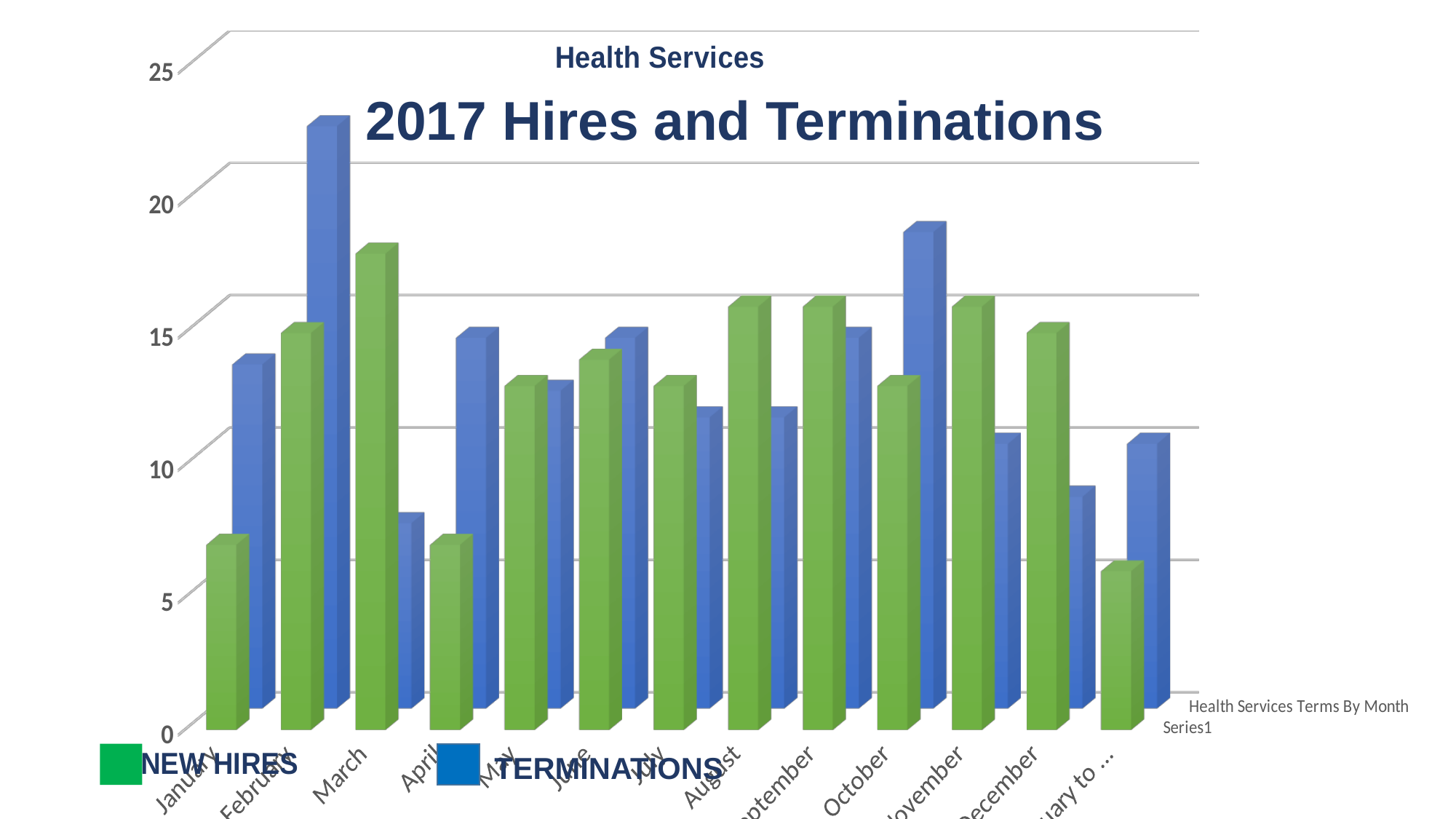

[unsupported chart]

# 2017 Hires and Terminations

TERMINATIONS